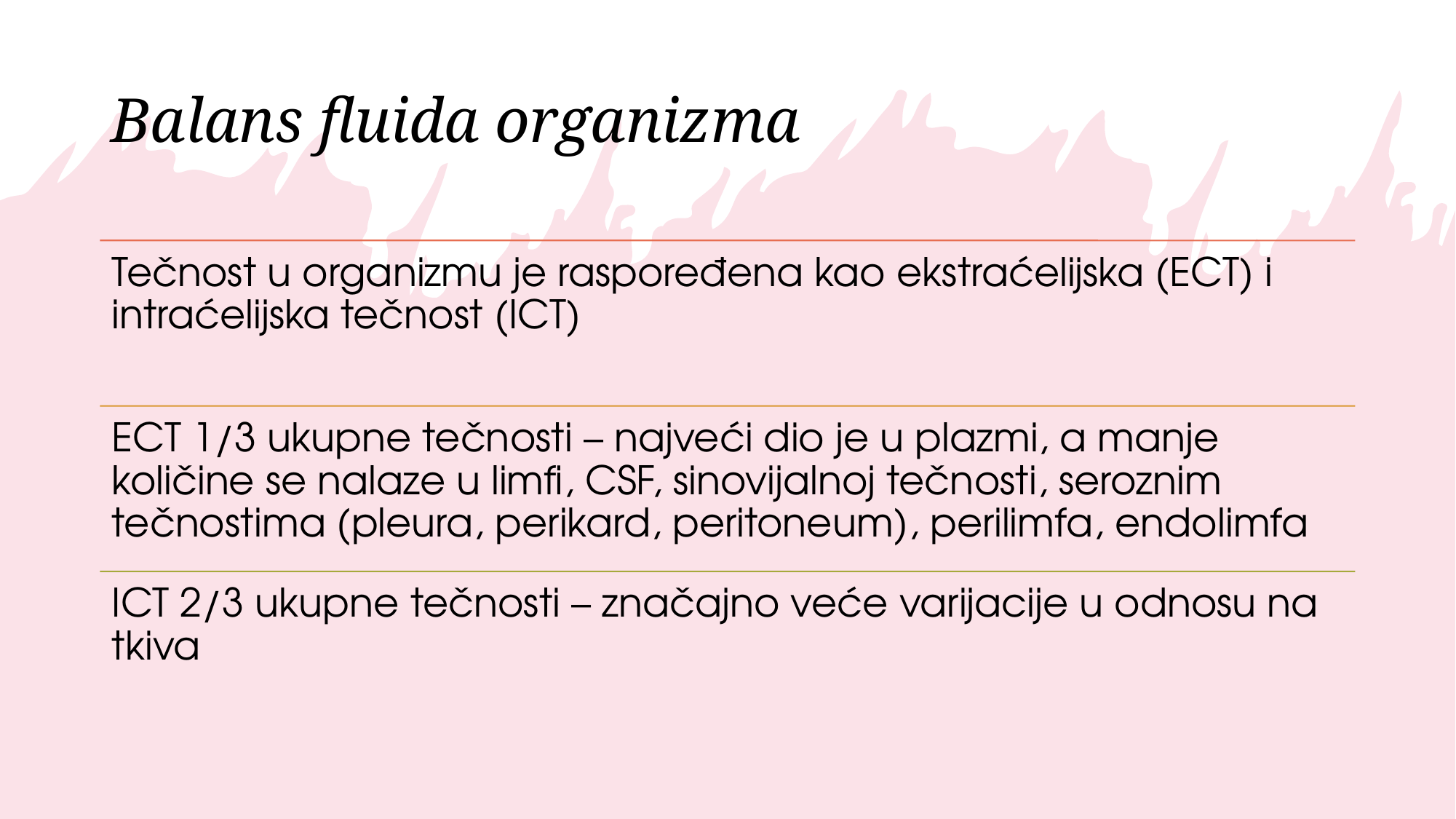

# Balans fluida organizma

Tečnost u organizmu je raspoređena kao ekstraćelijska (ECT) i intraćelijska tečnost (ICT)
ECT 1/3 ukupne tečnosti – najveći dio je u plazmi, a manje količine se nalaze u limfi, CSF, sinovijalnoj tečnosti, seroznim tečnostima (pleura, perikard, peritoneum), perilimfa, endolimfa
ICT 2/3 ukupne tečnosti – značajno veće varijacije u odnosu na tkiva